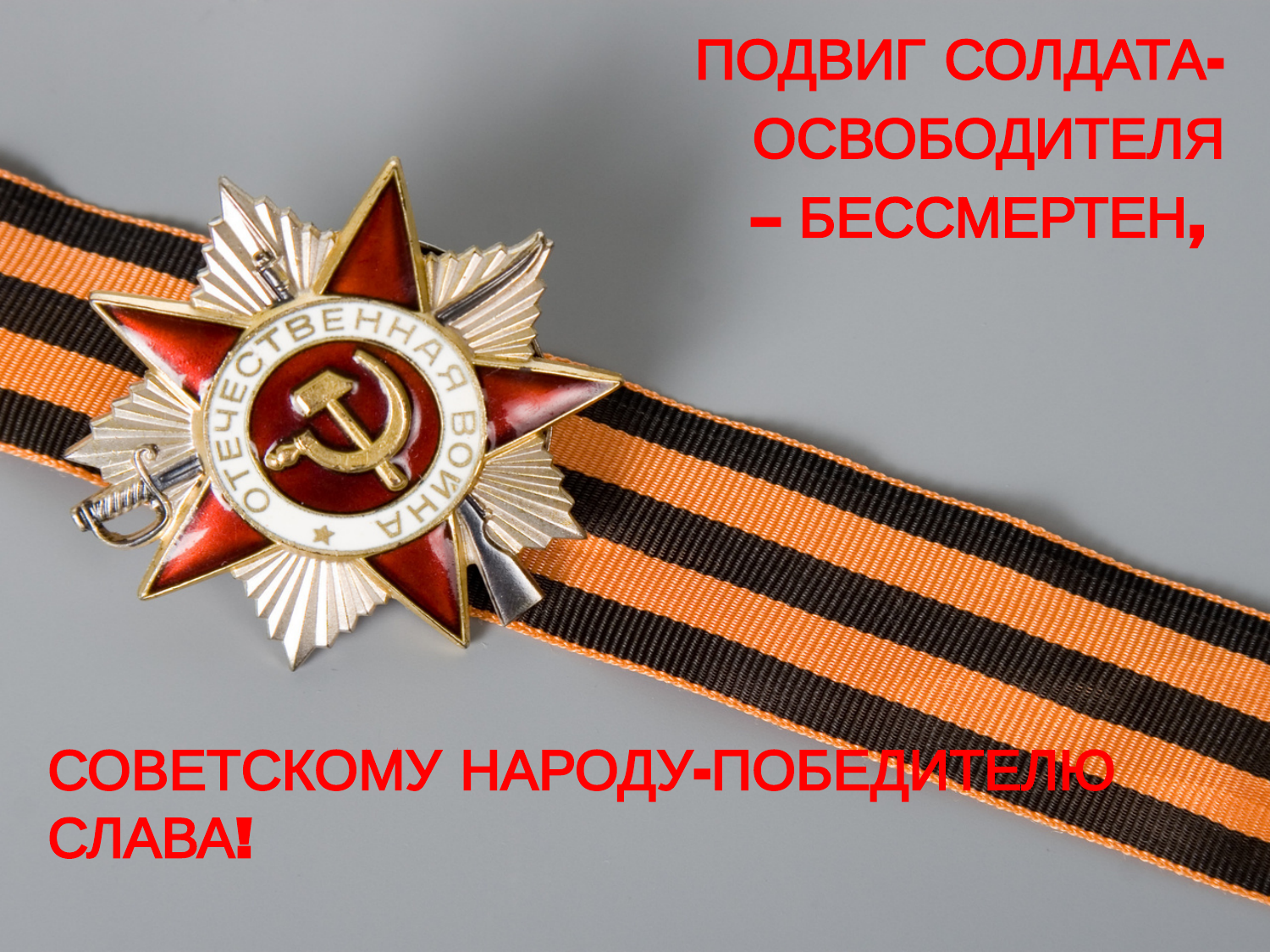

ПОДВИГ СОЛДАТА-
ОСВОБОДИТЕЛЯ
 – БЕССМЕРТЕН,

СОВЕТСКОМУ НАРОДУ-ПОБЕДИТЕЛЮ СЛАВА!